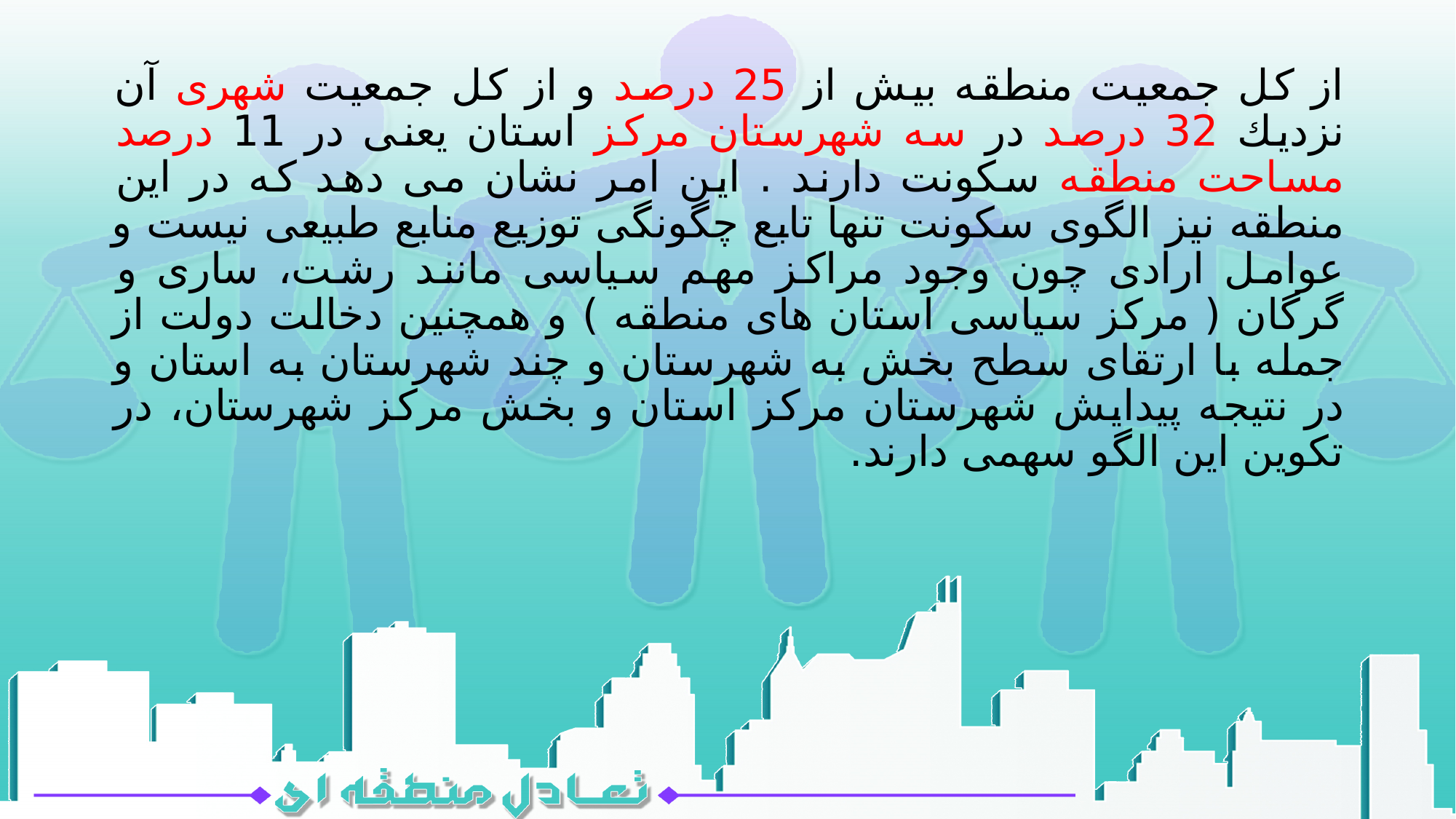

از کل جمعیت منطقه بیش از 25 درصد و از کل جمعیت شهری آن نزدیك 32 درصد در سه شهرستان مرکز استان یعنی در 11 درصد مساحت منطقه سکونت دارند . این امر نشان می دهد که در این منطقه نیز الگوی سکونت تنها تابع چگونگی توزیع منابع طبیعی نیست و عوامل ارادی چون وجود مراکز مهم سیاسی مانند رشت، ساری و گرگان ( مرکز سیاسی استان های منطقه ) و همچنین دخالت دولت از جمله با ارتقای سطح بخش به شهرستان و چند شهرستان به استان و در نتیجه پیدایش شهرستان مرکز استان و بخش مرکز شهرستان، در تکوین این الگو سهمی دارند.